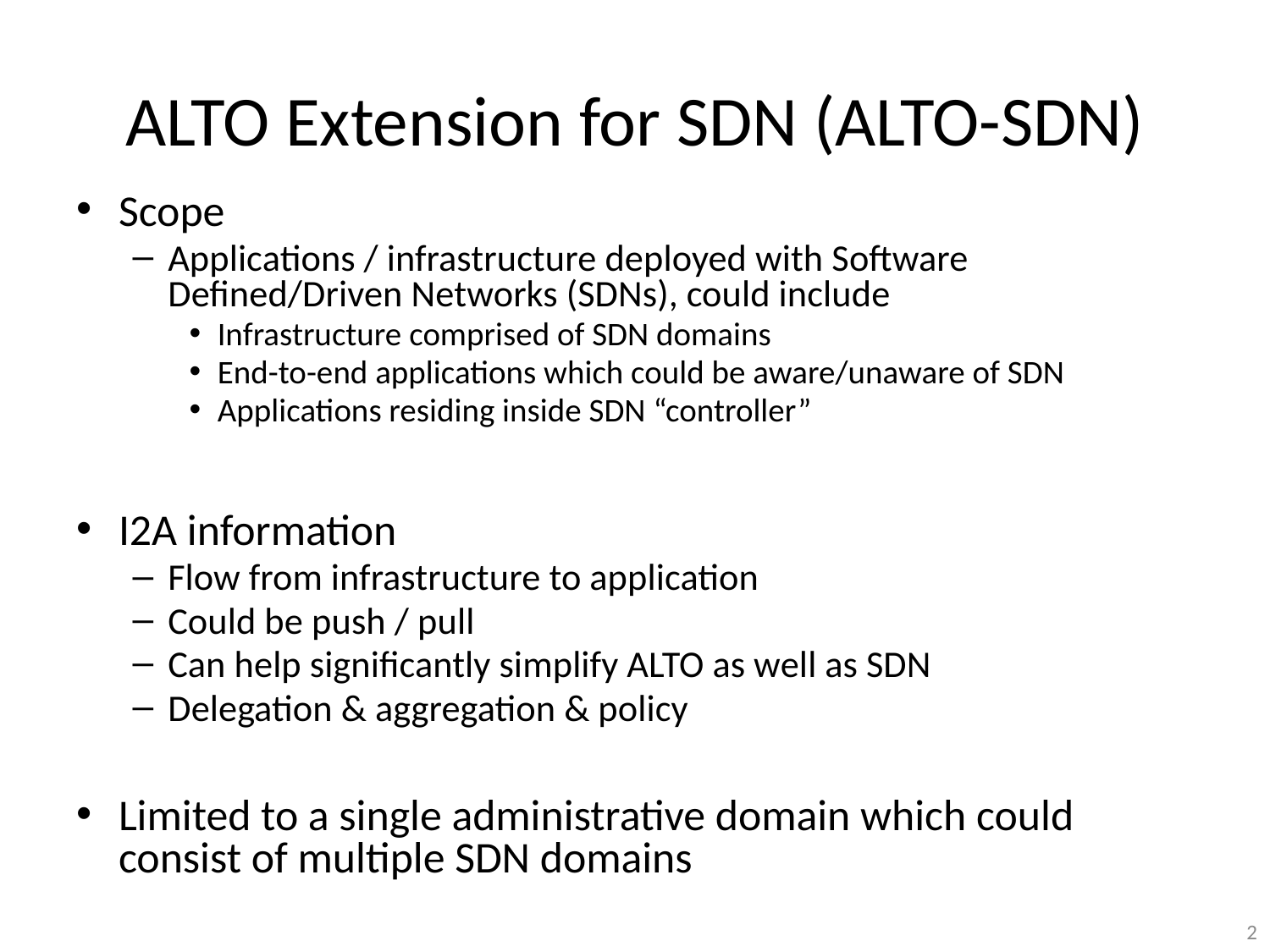

# ALTO Extension for SDN (ALTO-SDN)
Scope
Applications / infrastructure deployed with Software Defined/Driven Networks (SDNs), could include
Infrastructure comprised of SDN domains
End-to-end applications which could be aware/unaware of SDN
Applications residing inside SDN “controller”

I2A information
Flow from infrastructure to application
Could be push / pull
Can help significantly simplify ALTO as well as SDN
Delegation & aggregation & policy

Limited to a single administrative domain which could consist of multiple SDN domains

2